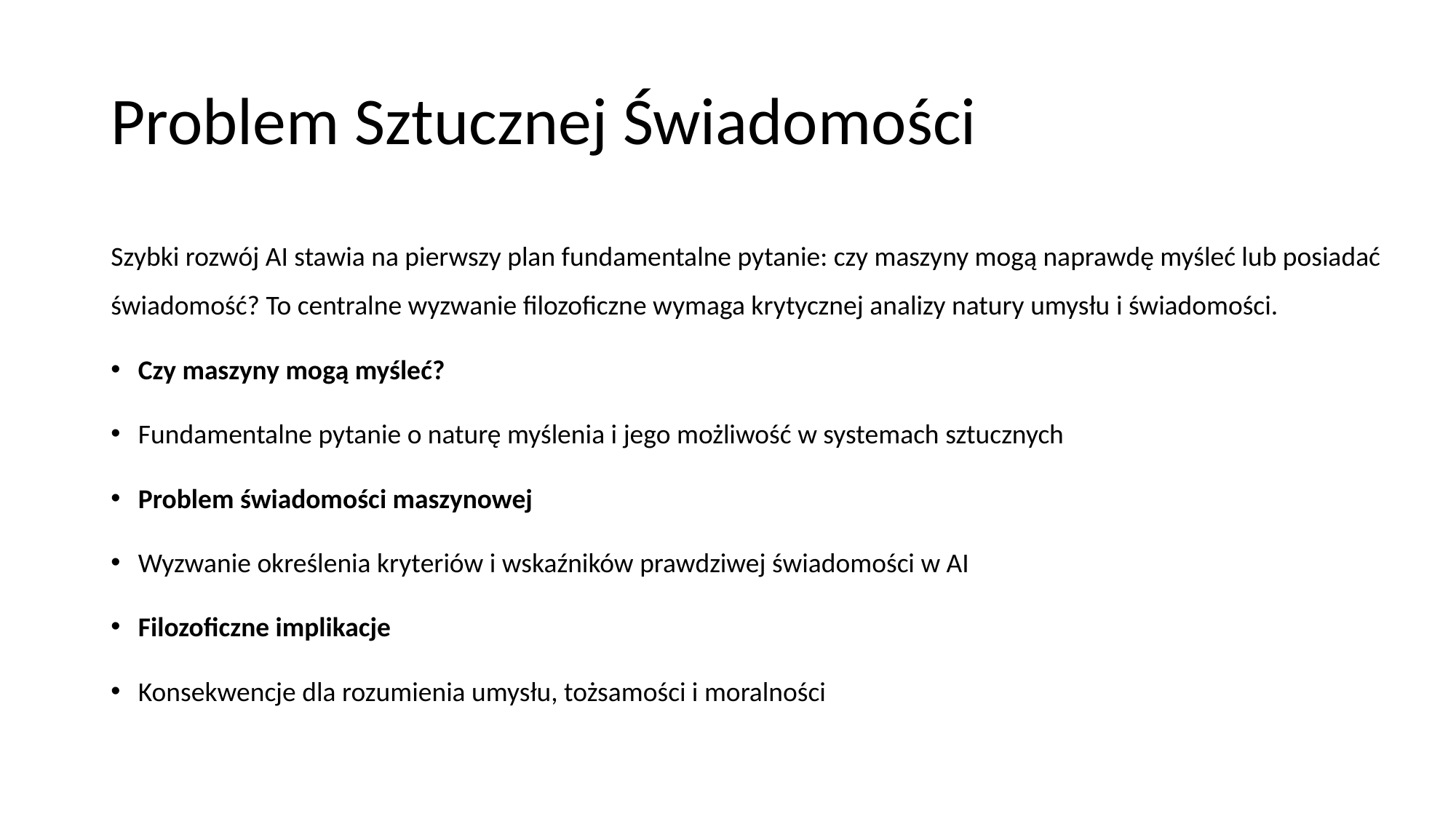

# Problem Sztucznej Świadomości
Szybki rozwój AI stawia na pierwszy plan fundamentalne pytanie: czy maszyny mogą naprawdę myśleć lub posiadać świadomość? To centralne wyzwanie filozoficzne wymaga krytycznej analizy natury umysłu i świadomości.
Czy maszyny mogą myśleć?
Fundamentalne pytanie o naturę myślenia i jego możliwość w systemach sztucznych
Problem świadomości maszynowej
Wyzwanie określenia kryteriów i wskaźników prawdziwej świadomości w AI
Filozoficzne implikacje
Konsekwencje dla rozumienia umysłu, tożsamości i moralności